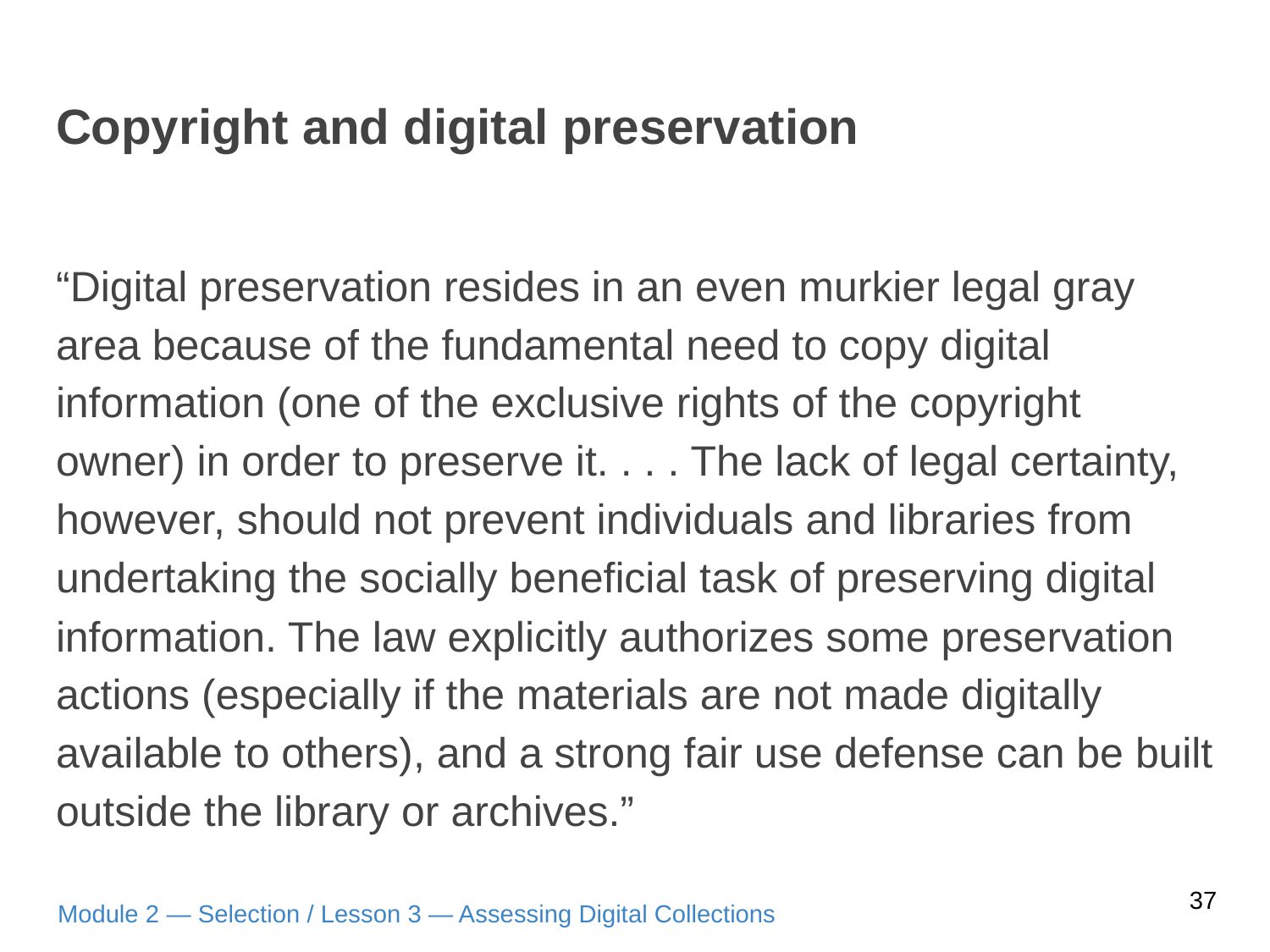

# Copyright and digital preservation
“Digital preservation resides in an even murkier legal gray area because of the fundamental need to copy digital information (one of the exclusive rights of the copyright owner) in order to preserve it. . . . The lack of legal certainty, however, should not prevent individuals and libraries from undertaking the socially beneficial task of preserving digital information. The law explicitly authorizes some preservation actions (especially if the materials are not made digitally available to others), and a strong fair use defense can be built outside the library or archives.”

37
Module 2 — Selection / Lesson 3 — Assessing Digital Collections